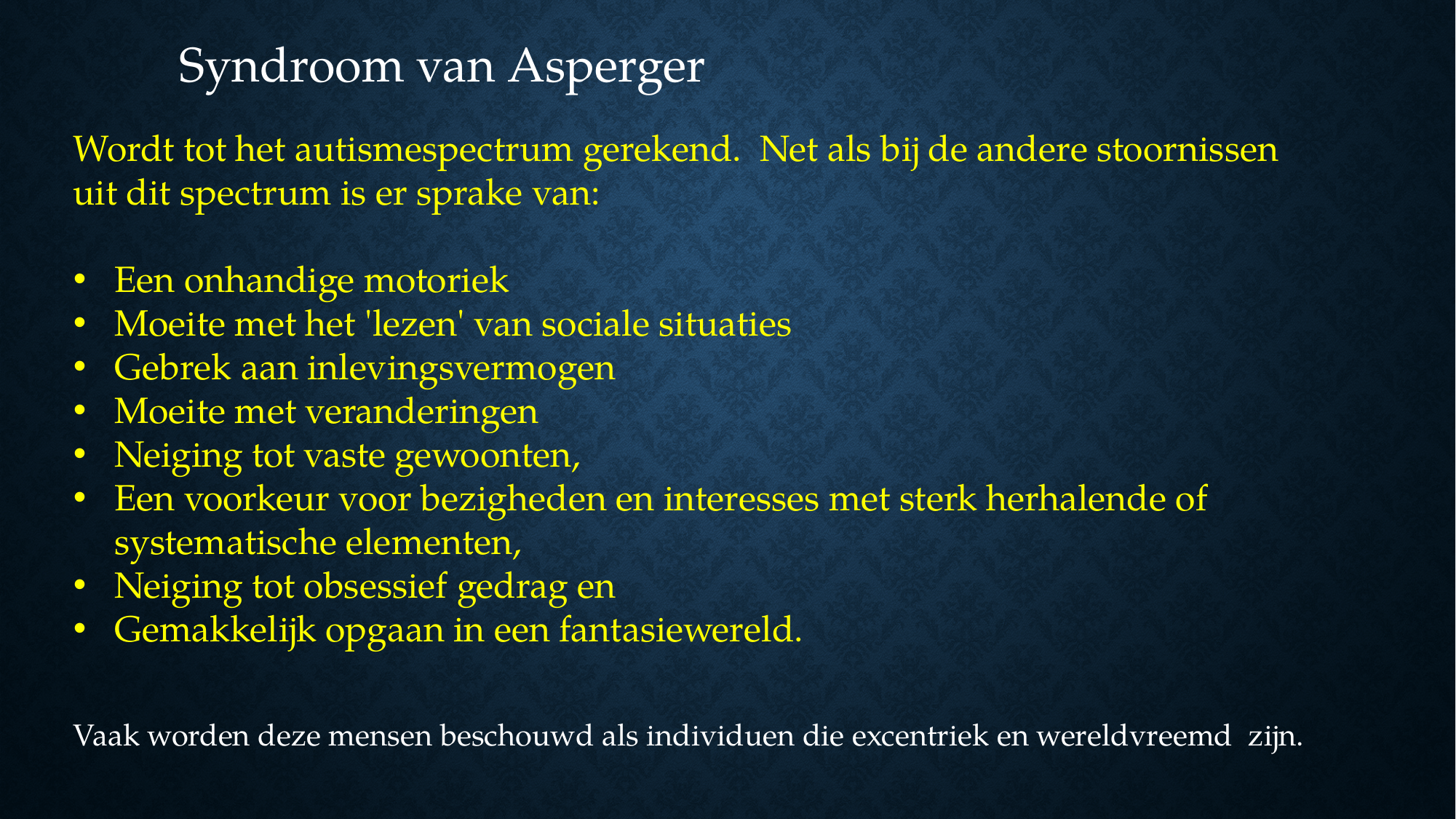

Syndroom van Asperger
Wordt tot het autismespectrum gerekend.  Net als bij de andere stoornissen uit dit spectrum is er sprake van:

Een onhandige motoriek
Moeite met het 'lezen' van sociale situaties
Gebrek aan inlevingsvermogen
Moeite met veranderingen
Neiging tot vaste gewoonten,
Een voorkeur voor bezigheden en interesses met sterk herhalende of systematische elementen,
Neiging tot obsessief gedrag en
Gemakkelijk opgaan in een fantasiewereld.
Vaak worden deze mensen beschouwd als individuen die excentriek en wereldvreemd  zijn.